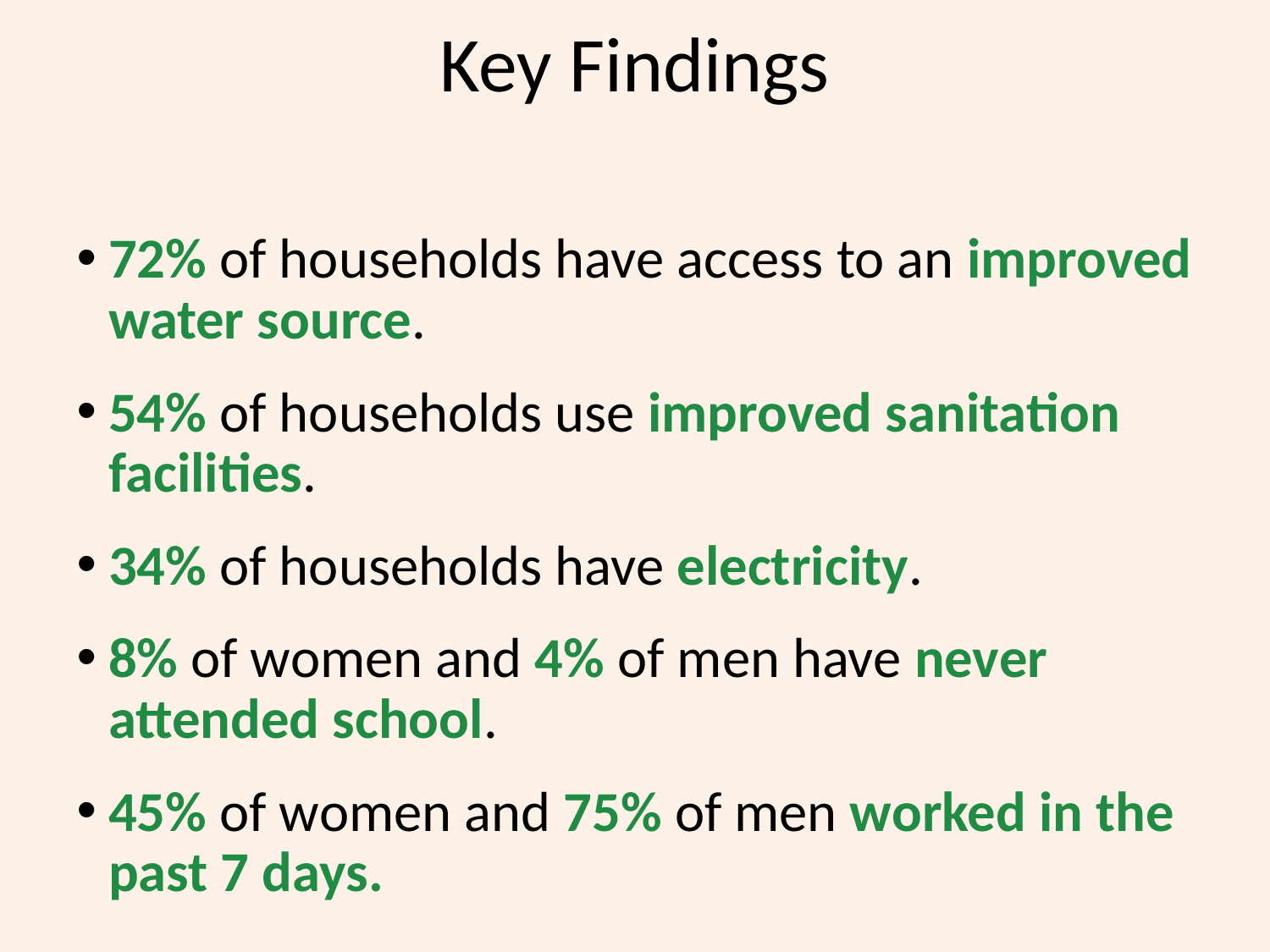

# Key Findings
72% of households have access to an improved water source.
54% of households use improved sanitation facilities.
34% of households have electricity.
8% of women and 4% of men have never attended school.
45% of women and 75% of men worked in the past 7 days.